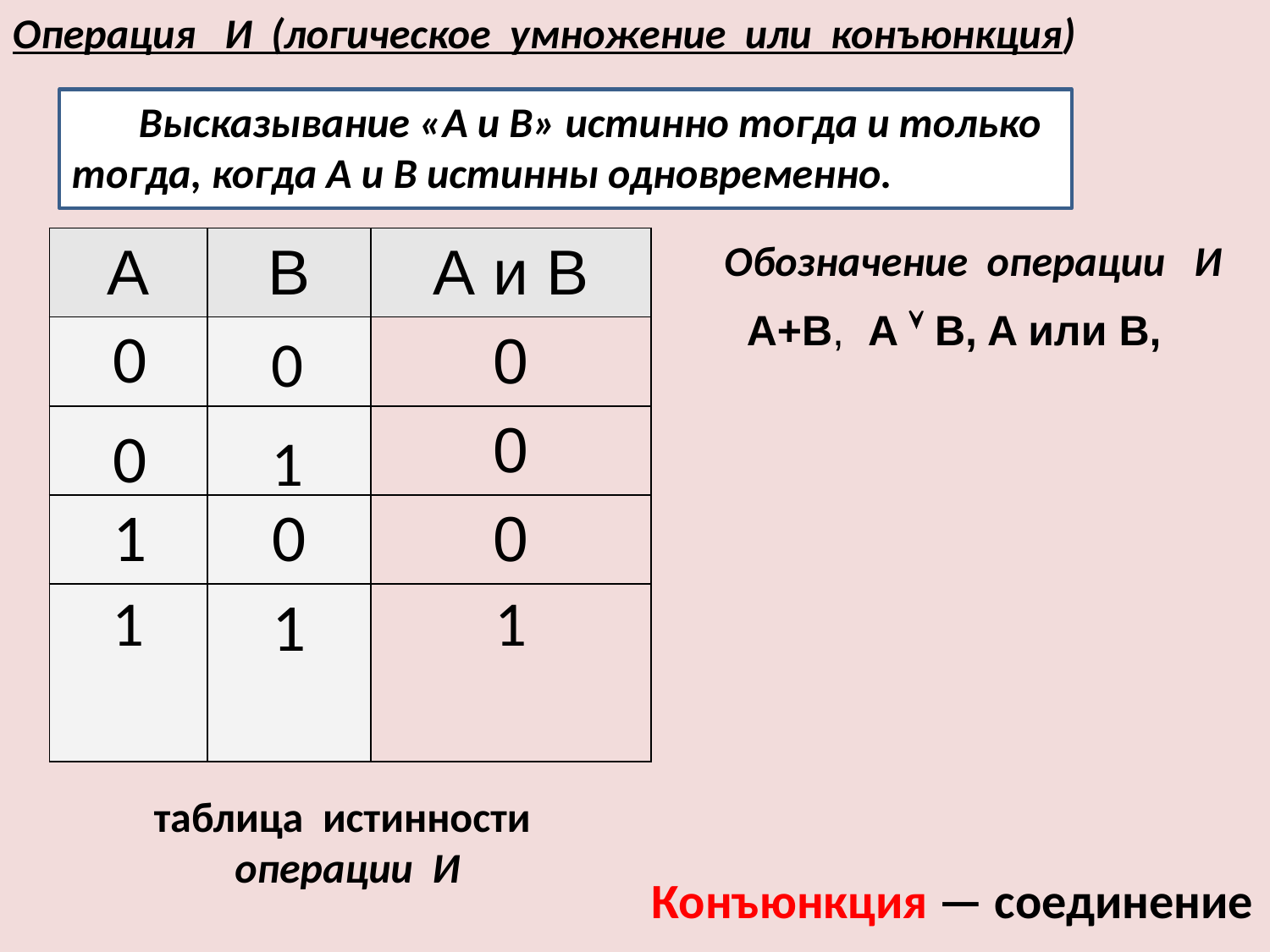

Операция   И  (логическое  умножение  или  конъюнкция)

       Высказывание «A и B» истинно тогда и только тогда, когда А и B истинны одновременно.
| A | B | А и B |
| --- | --- | --- |
|  |  | 0 |
|  |  | 0 |
|  |  | 0 |
| 1 |  | 1 |
Обозначение  операции   И
A+B,  A ∨ B, A или B,
0
0
0
1
1
0
1
таблица  истинности
операции  И
Конъюнкция — соединение